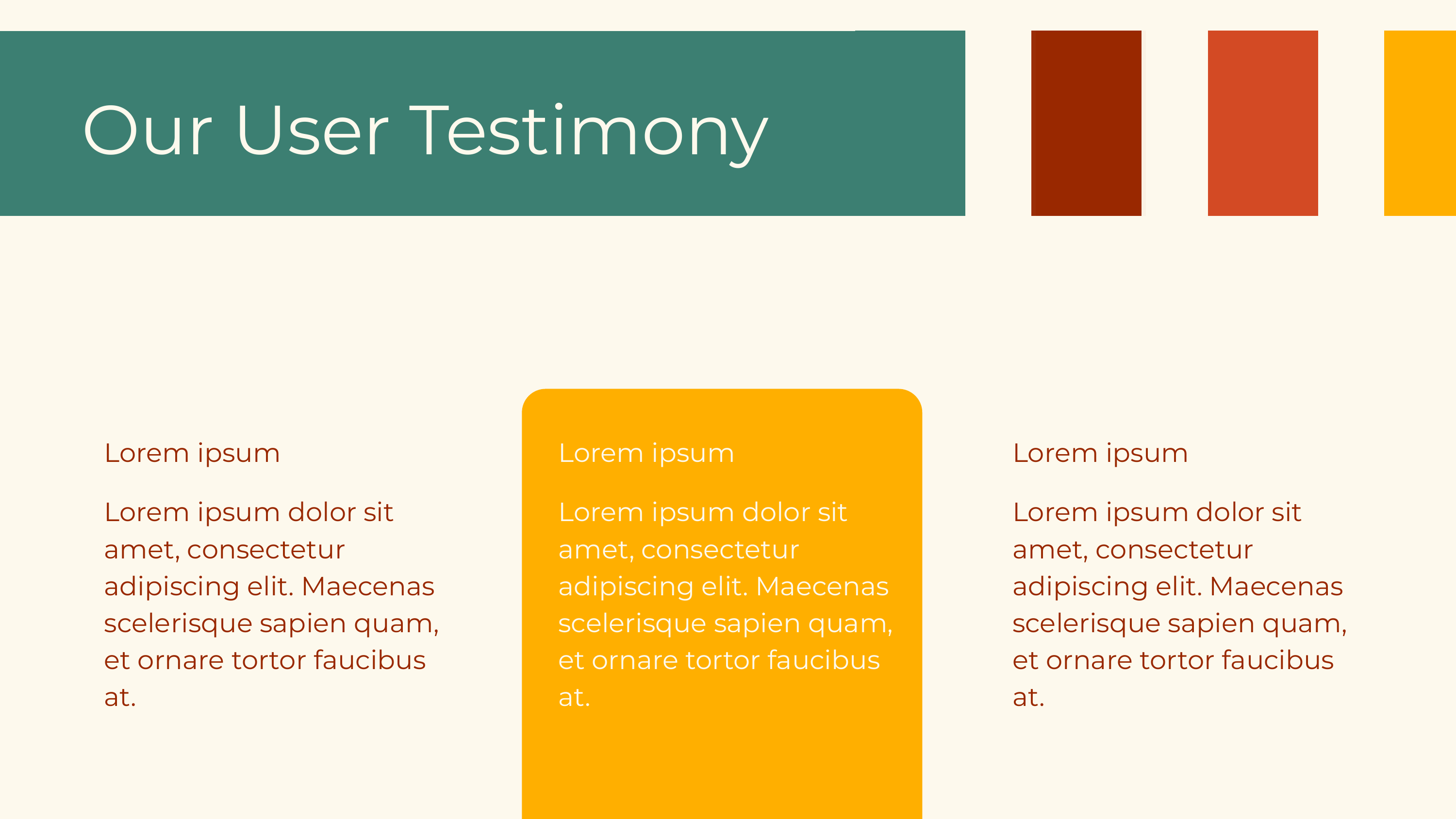

Our User Testimony

Lorem ipsum
Lorem ipsum
Lorem ipsum
Lorem ipsum dolor sit amet, consectetur adipiscing elit. Maecenas scelerisque sapien quam, et ornare tortor faucibus at.
Lorem ipsum dolor sit amet, consectetur adipiscing elit. Maecenas scelerisque sapien quam, et ornare tortor faucibus at.
Lorem ipsum dolor sit amet, consectetur adipiscing elit. Maecenas scelerisque sapien quam, et ornare tortor faucibus at.